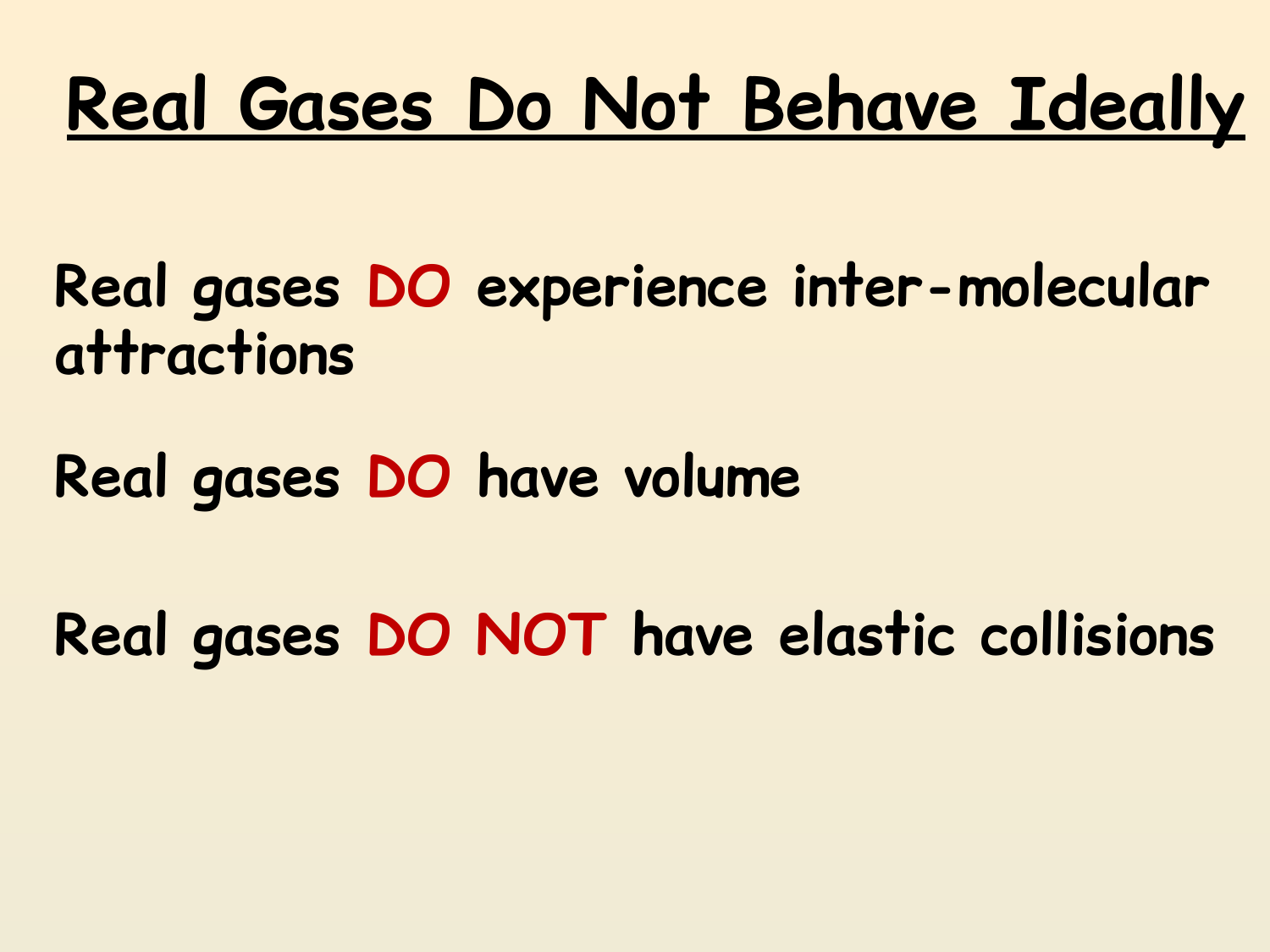

# Real Gases Do Not Behave Ideally
Real gases DO experience inter-molecular attractions
Real gases DO have volume
Real gases DO NOT have elastic collisions